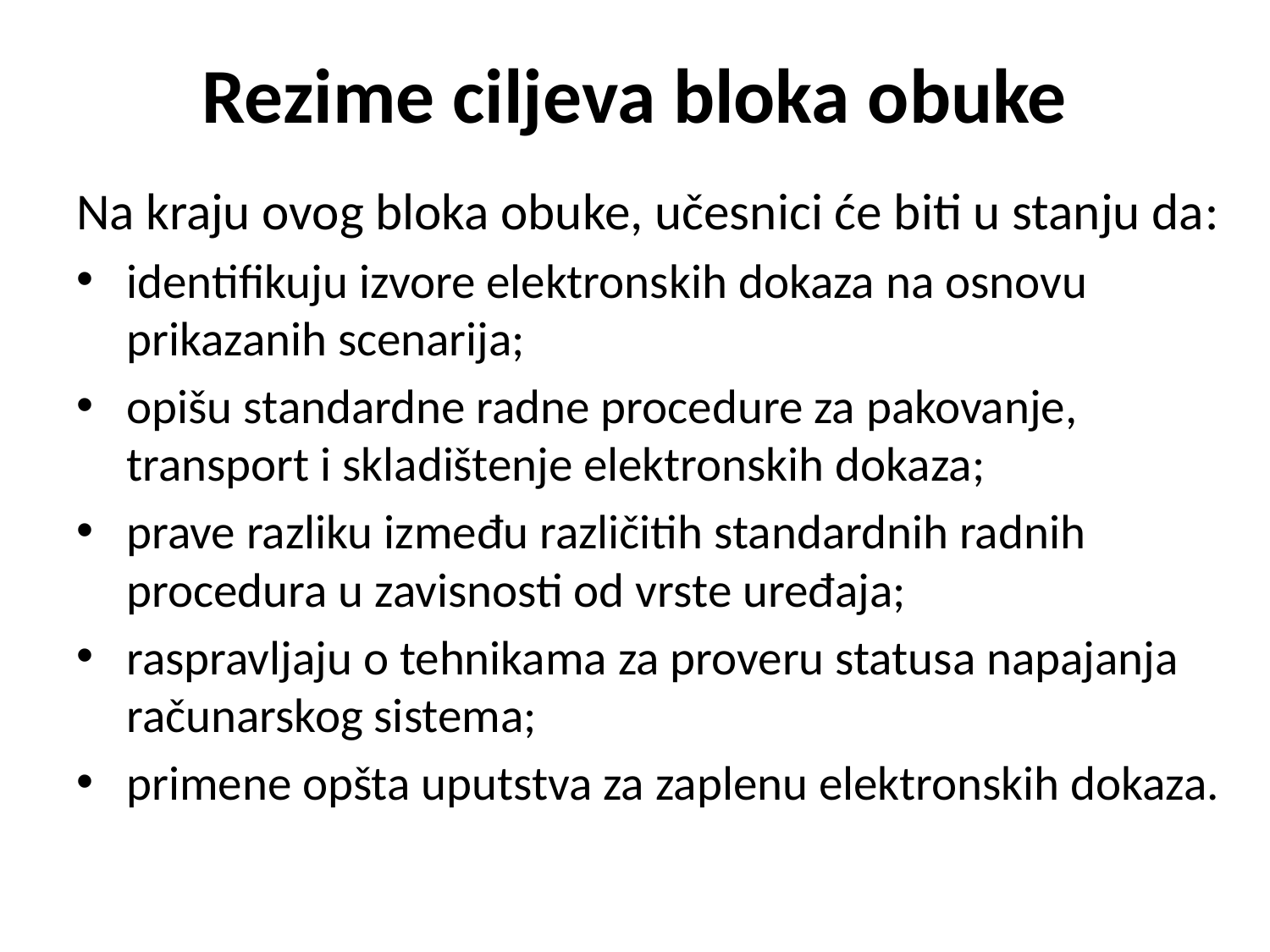

# Rezime ciljeva bloka obuke
Na kraju ovog bloka obuke, učesnici će biti u stanju da:
identifikuju izvore elektronskih dokaza na osnovu prikazanih scenarija;
opišu standardne radne procedure za pakovanje, transport i skladištenje elektronskih dokaza;
prave razliku između različitih standardnih radnih procedura u zavisnosti od vrste uređaja;
raspravljaju o tehnikama za proveru statusa napajanja računarskog sistema;
primene opšta uputstva za zaplenu elektronskih dokaza.